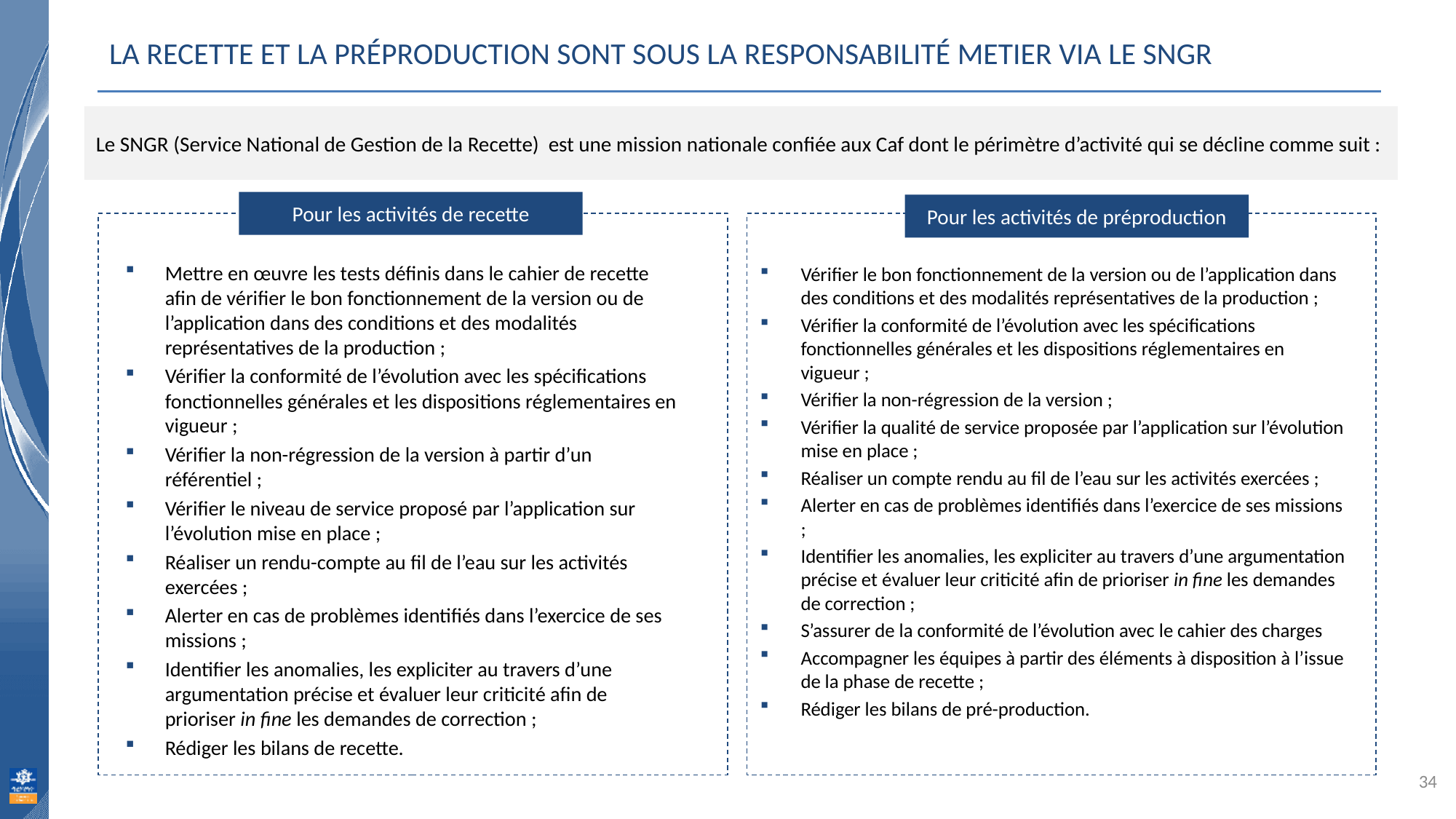

# La recette et la préproduction sont sous la responsabilité METIER Via le SNGR
Le SNGR (Service National de Gestion de la Recette)  est une mission nationale confiée aux Caf dont le périmètre d’activité qui se décline comme suit :
Pour les activités de recette
Pour les activités de préproduction

Mettre en œuvre les tests définis dans le cahier de recette afin de vérifier le bon fonctionne­ment de la version ou de l’application dans des conditions et des modalités représentatives de la production ;
Vérifier la conformité de l’évolution avec les spécifications fonctionnelles générales et les dispositions réglementaires en vigueur ;
Vérifier la non-régression de la version à partir d’un référentiel ;
Vérifier le niveau de service proposé par l’application sur l’évolution mise en place ;
Réaliser un rendu-compte au fil de l’eau sur les activités exercées ;
Alerter en cas de problèmes identifiés dans l’exercice de ses missions ;
Identifier les anomalies, les expliciter au travers d’une argumentation précise et évaluer leur criticité afin de prioriser in fine les demandes de correction ;
Rédiger les bilans de recette.
Vérifier le bon fonctionnement de la version ou de l’application dans des conditions et des modalités représentatives de la production ;
Vérifier la conformité de l’évolution avec les spécifications fonctionnelles générales et les dispositions réglementaires en vigueur ;
Vérifier la non-régression de la version ;
Vérifier la qualité de service proposée par l’application sur l’évolution mise en place ;
Réaliser un compte rendu au fil de l’eau sur les activités exercées ;
Alerter en cas de problèmes identifiés dans l’exercice de ses missions ;
Identifier les anomalies, les expliciter au travers d’une argumentation précise et évaluer leur criticité afin de prioriser in fine les demandes de correction ;
S’assurer de la conformité de l’évolution avec le cahier des charges
Accompagner les équipes à partir des éléments à disposition à l’issue de la phase de recette ;
Rédiger les bilans de pré-production.
34